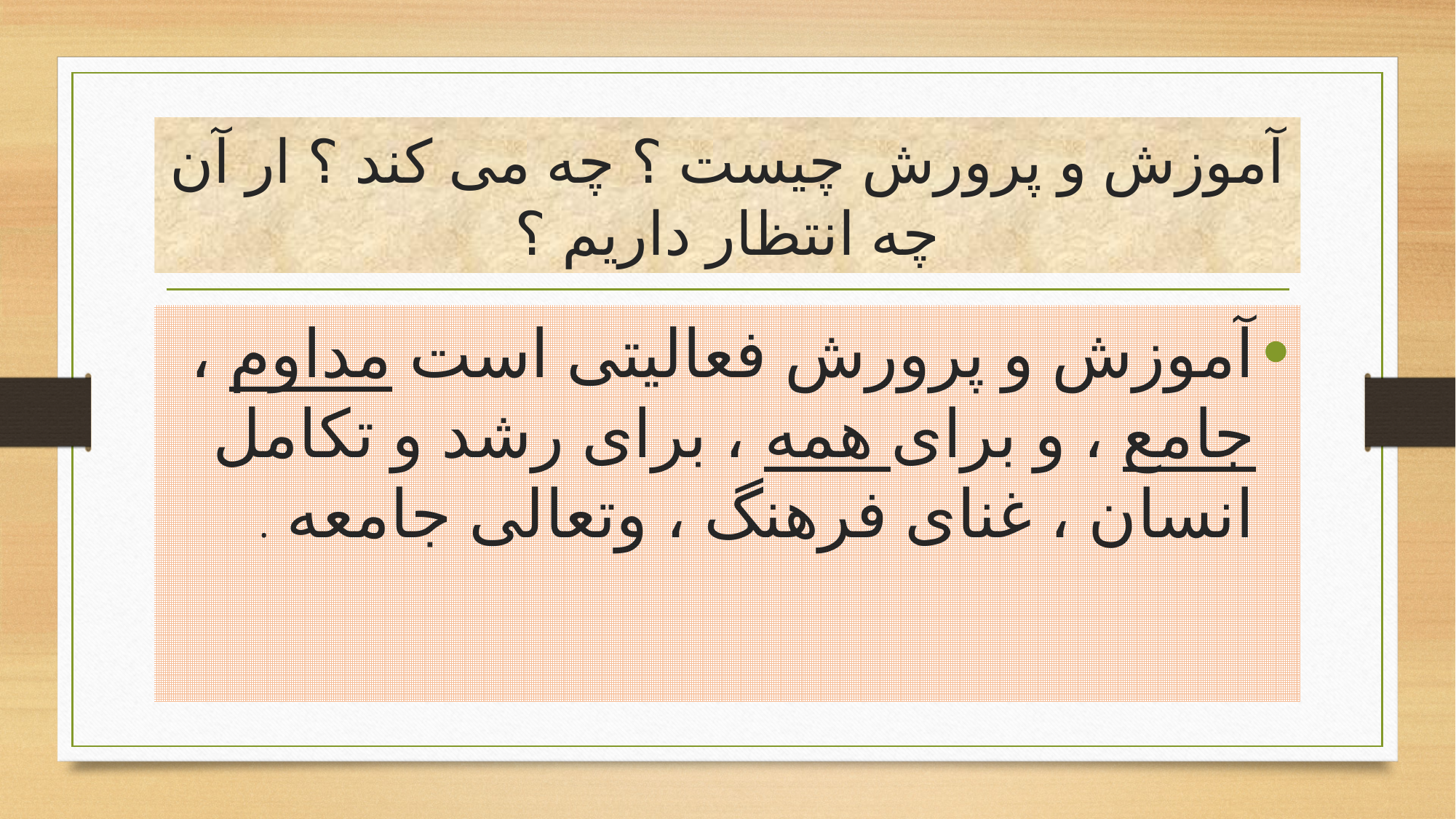

# آموزش و پرورش چیست ؟ چه می کند ؟ ار آن چه انتظار داریم ؟
آموزش و پرورش فعالیتی است مداوم ، جامع ، و برای همه ، برای رشد و تکامل انسان ، غنای فرهنگ ، وتعالی جامعه .